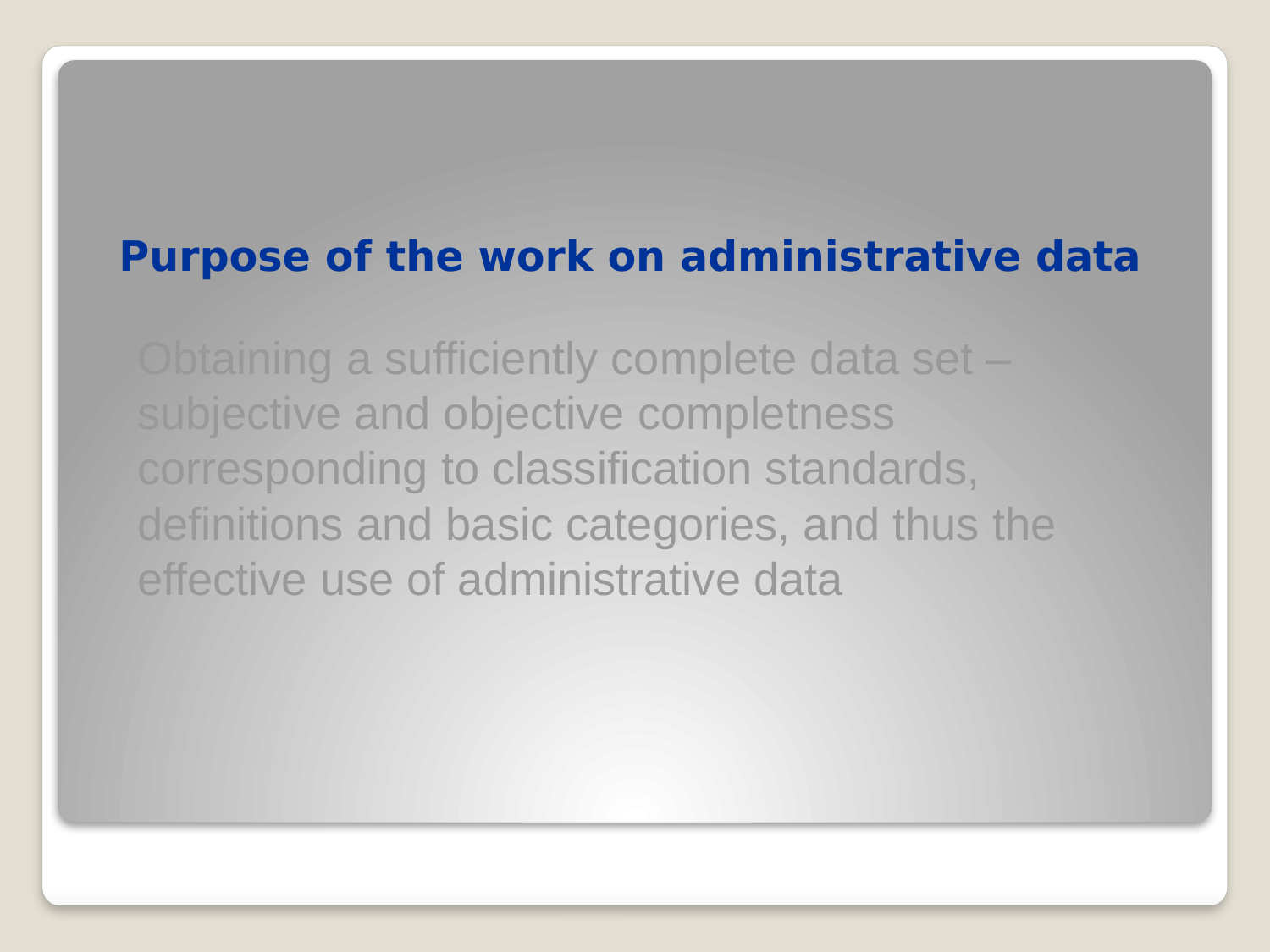

# Purpose of the work on administrative data
	Obtaining a sufficiently complete data set –subjective and objective completness corresponding to classification standards, definitions and basic categories, and thus the effective use of administrative data